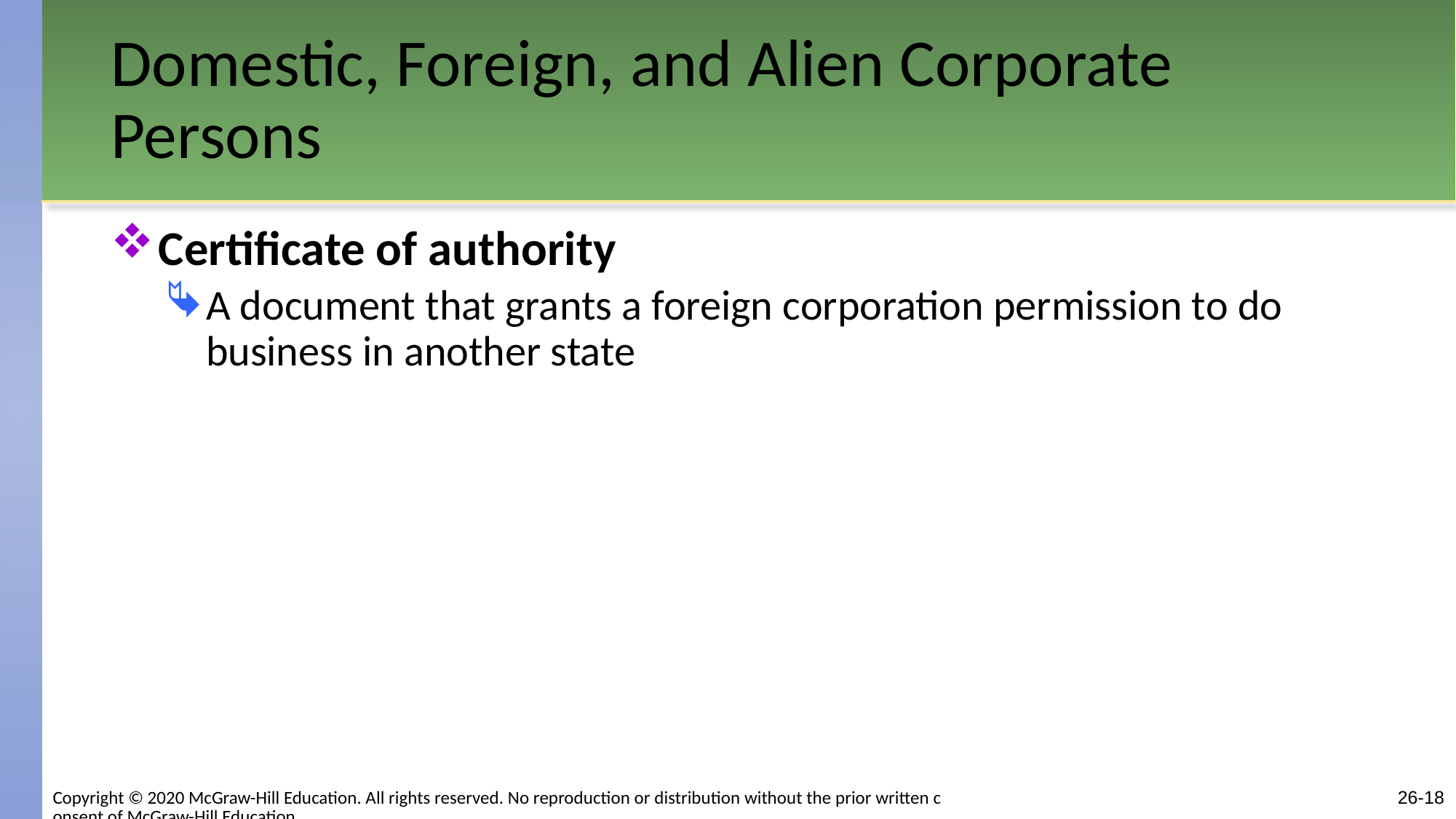

# Domestic, Foreign, and Alien Corporate Persons
Certificate of authority
A document that grants a foreign corporation permission to do business in another state
Copyright © 2020 McGraw-Hill Education. All rights reserved. No reproduction or distribution without the prior written consent of McGraw-Hill Education.
26-18